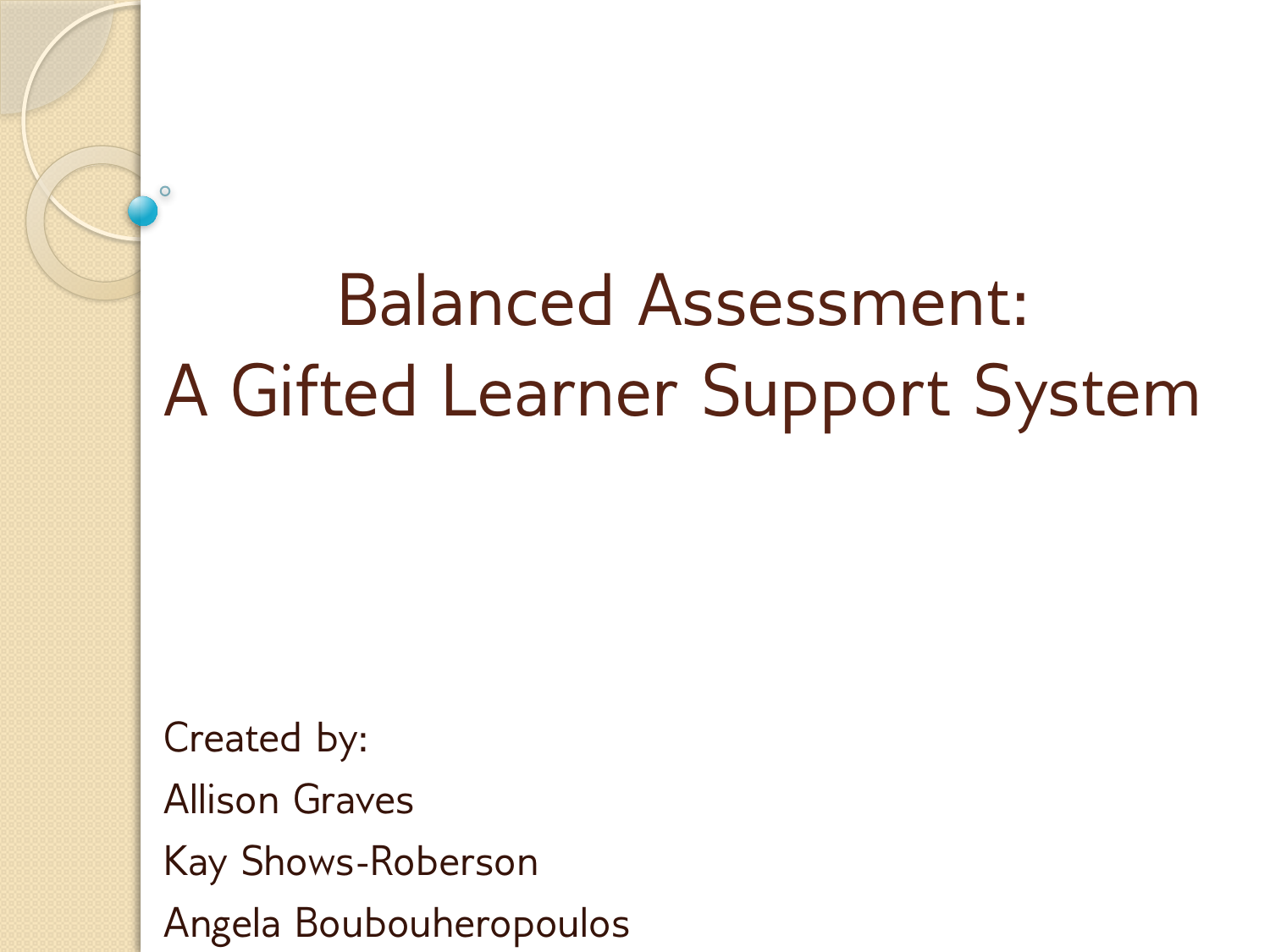

# Balanced Assessment: A Gifted Learner Support System
Created by:
Allison Graves
Kay Shows-Roberson
Angela Boubouheropoulos